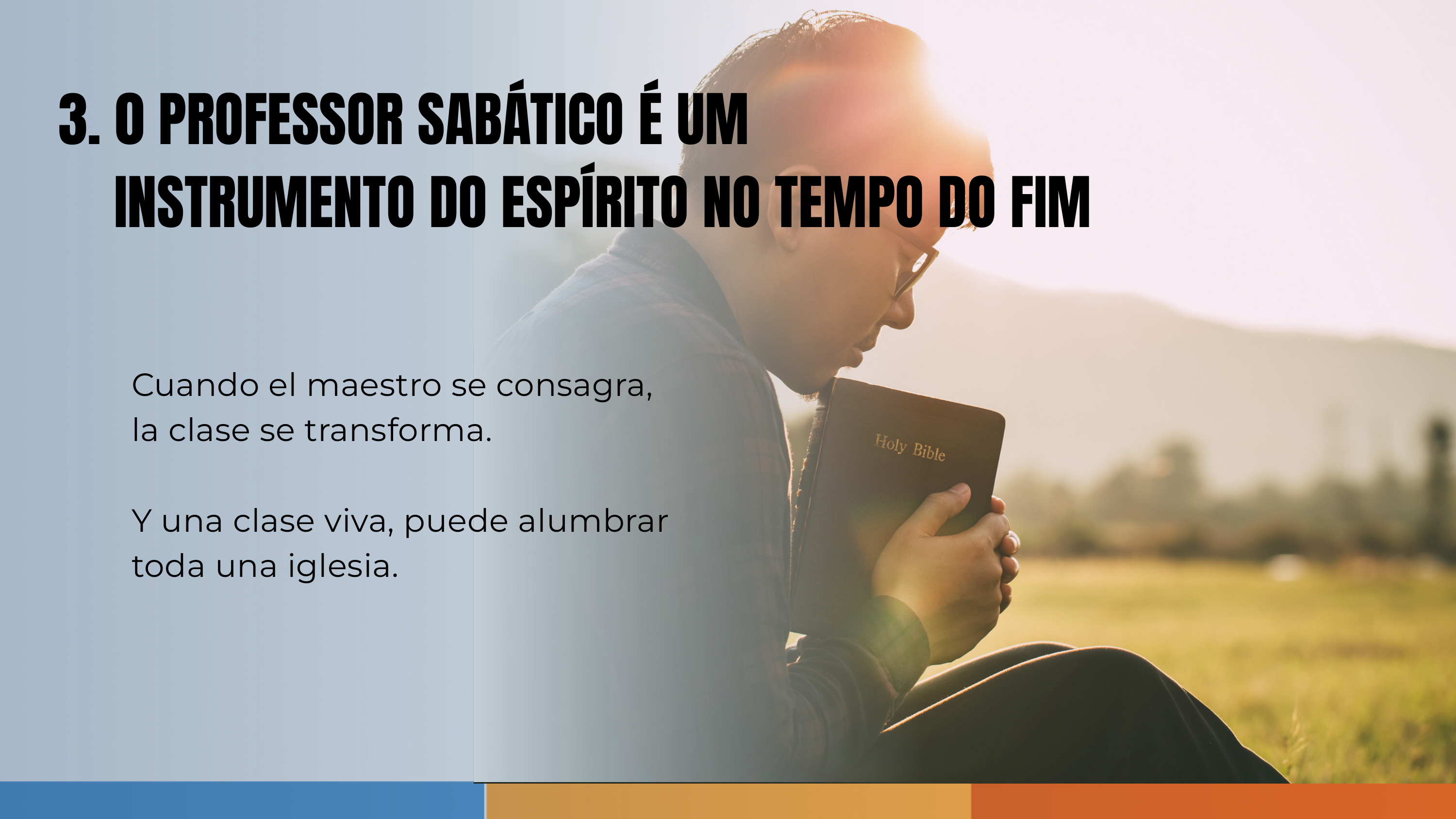

3. 0 PROFESSOR SABÁTICO É UM
    INSTRUMENTO DO ESPÍRITO NO TEMPO DO FIM
Cuando el maestro se consagra,
la clase se transforma.

Y una clase viva, puede alumbrar toda una iglesia.